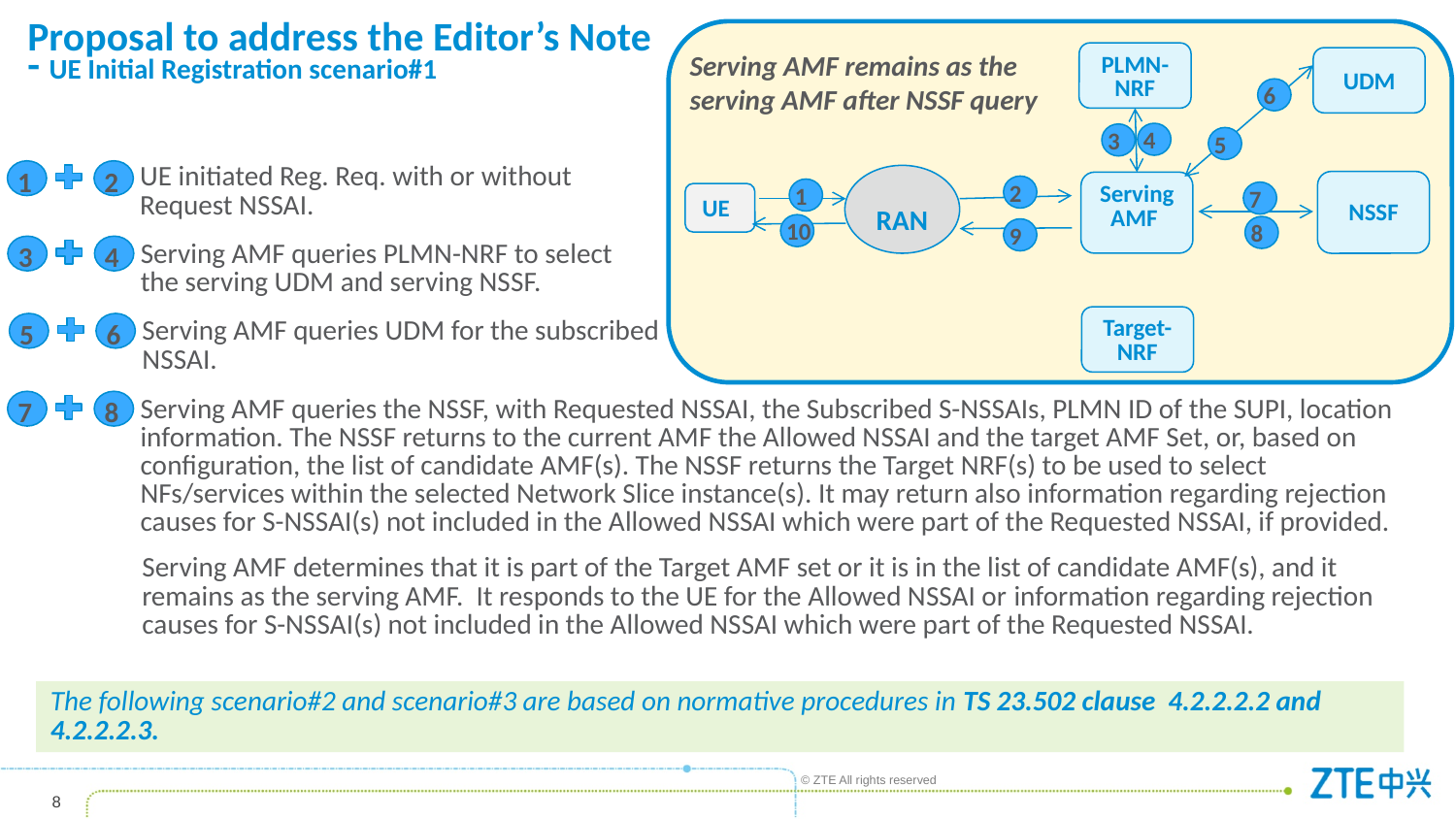

Proposal to address the Editor’s Note
- UE Initial Registration scenario#1

Serving AMF remains as the serving AMF after NSSF query
PLMN-NRF

UDM
6

4

3

5

UE initiated Reg. Req. with or without Request NSSAI.
1

2

RAN
2

NSSF
Serving
AMF
1

7

UE
10

8

9

3

4

Serving AMF queries PLMN-NRF to select the serving UDM and serving NSSF.

Target-NRF
5

6

Serving AMF queries UDM for the subscribed NSSAI.

7

8

Serving AMF queries the NSSF, with Requested NSSAI, the Subscribed S-NSSAIs, PLMN ID of the SUPI, location information. The NSSF returns to the current AMF the Allowed NSSAI and the target AMF Set, or, based on configuration, the list of candidate AMF(s). The NSSF returns the Target NRF(s) to be used to select NFs/services within the selected Network Slice instance(s). It may return also information regarding rejection causes for S-NSSAI(s) not included in the Allowed NSSAI which were part of the Requested NSSAI, if provided.

Serving AMF determines that it is part of the Target AMF set or it is in the list of candidate AMF(s), and it remains as the serving AMF.  It responds to the UE for the Allowed NSSAI or information regarding rejection causes for S-NSSAI(s) not included in the Allowed NSSAI which were part of the Requested NSSAI.
The following scenario#2 and scenario#3 are based on normative procedures in TS 23.502 clause  4.2.2.2.2 and 4.2.2.2.3.